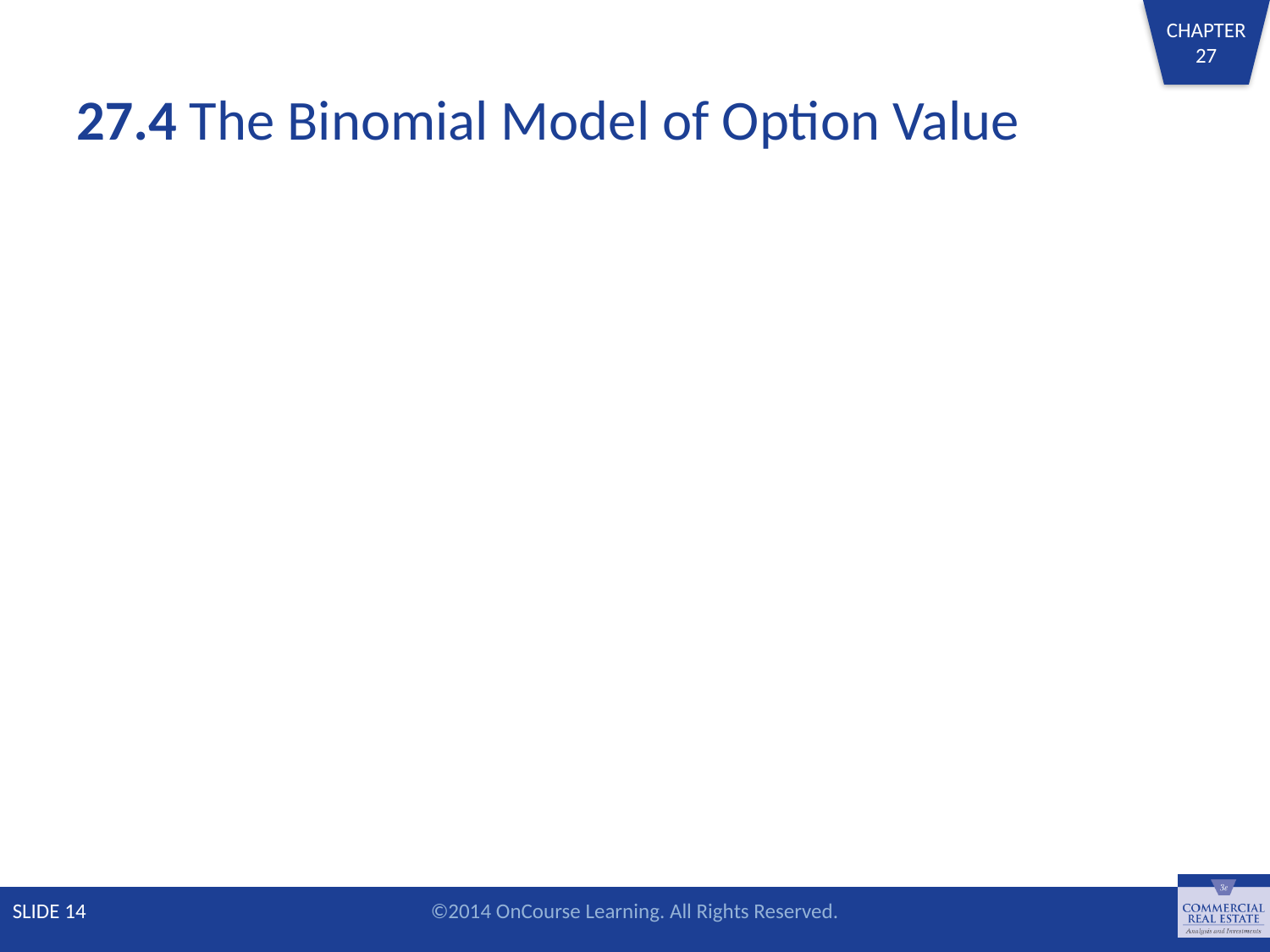

# 27.4 The Binomial Model of Option Value

SLIDE 14